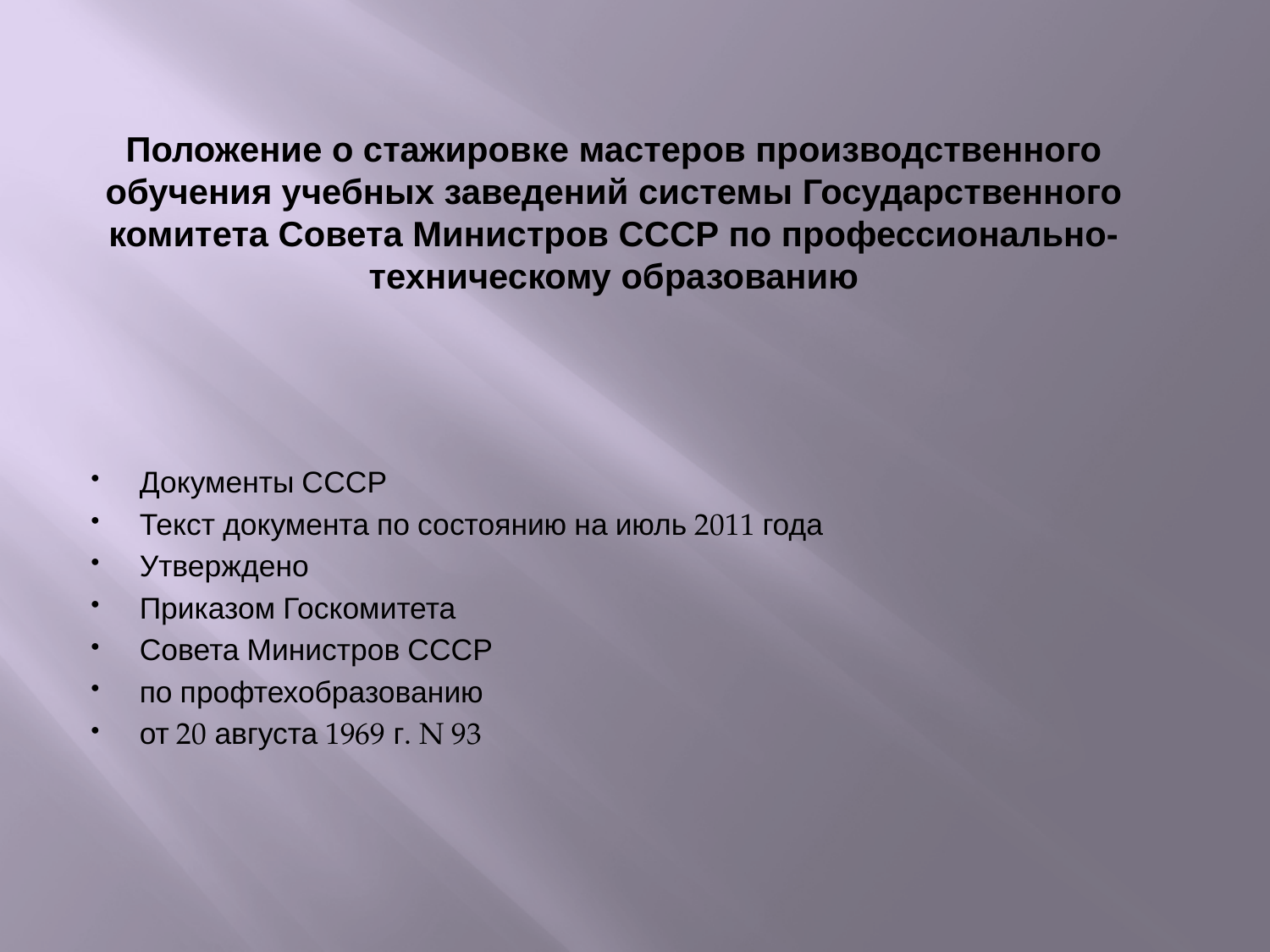

# Положение о стажировке мастеров производственного обучения учебных заведений системы Государственного комитета Совета Министров СССР по профессионально-техническому образованию

Документы СССР
Текст документа по состоянию на июль 2011 года
Утверждено
Приказом Госкомитета
Совета Министров СССР
по профтехобразованию
от 20 августа 1969 г. N 93